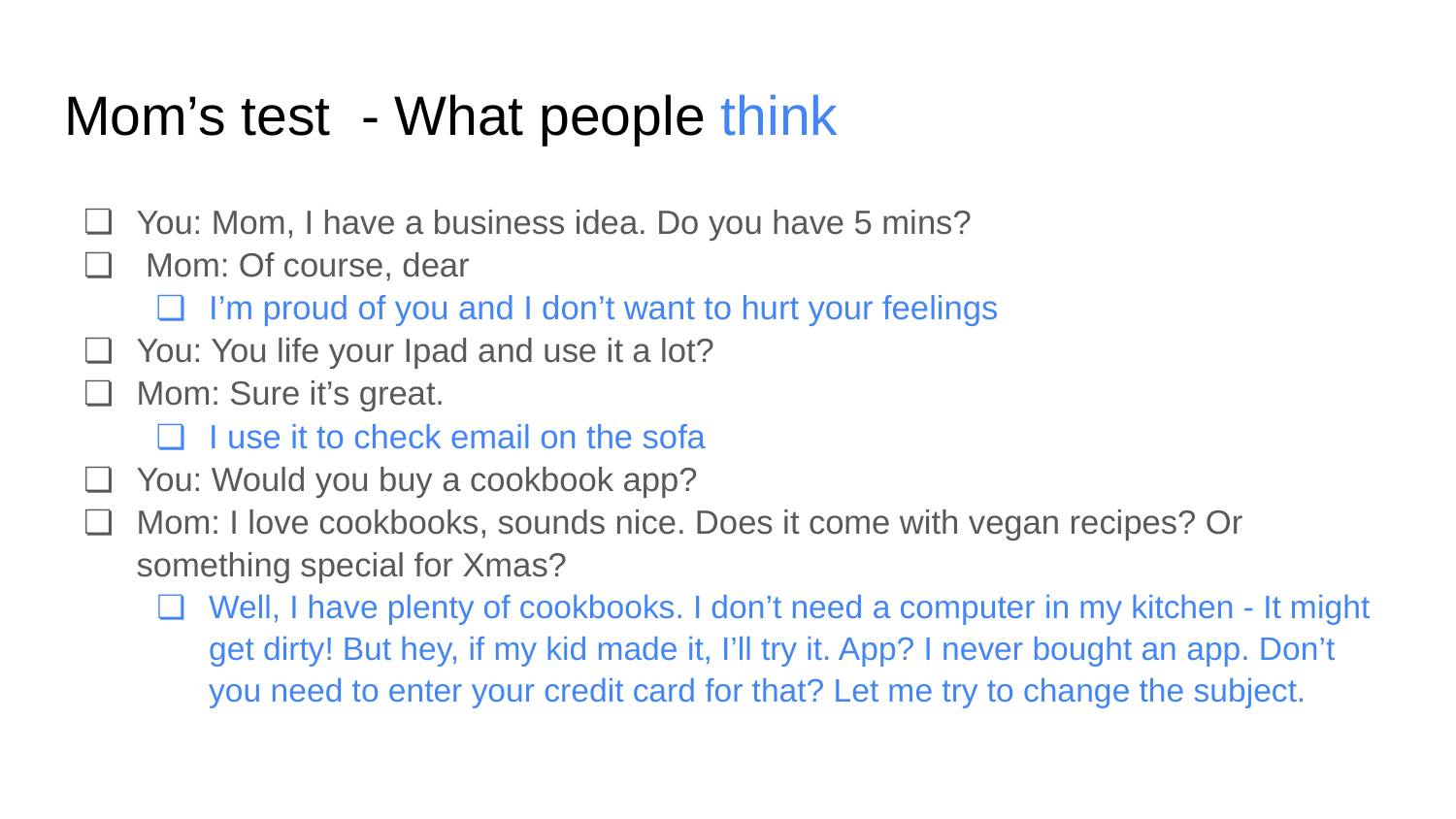

# Mom’s test  - What people think
You: Mom, I have a business idea. Do you have 5 mins?
 Mom: Of course, dear
I’m proud of you and I don’t want to hurt your feelings
You: You life your Ipad and use it a lot?
Mom: Sure it’s great.
I use it to check email on the sofa
You: Would you buy a cookbook app?
Mom: I love cookbooks, sounds nice. Does it come with vegan recipes? Or something special for Xmas?
Well, I have plenty of cookbooks. I don’t need a computer in my kitchen - It might get dirty! But hey, if my kid made it, I’ll try it. App? I never bought an app. Don’t you need to enter your credit card for that? Let me try to change the subject.